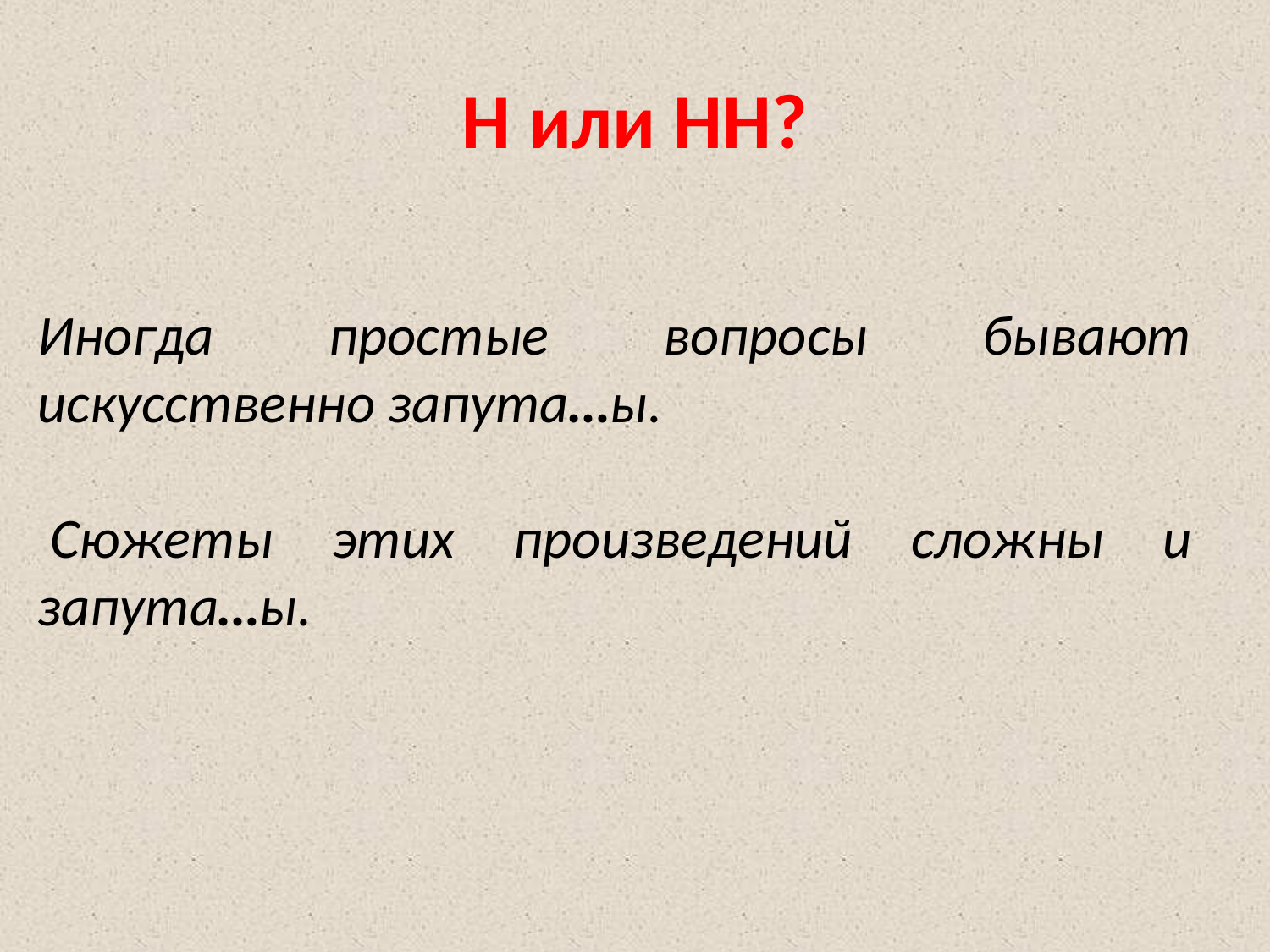

# Н или НН?
Иногда простые вопросы бывают искусственно запута…ы.

 Сюжеты этих произведений сложны и запута…ы.